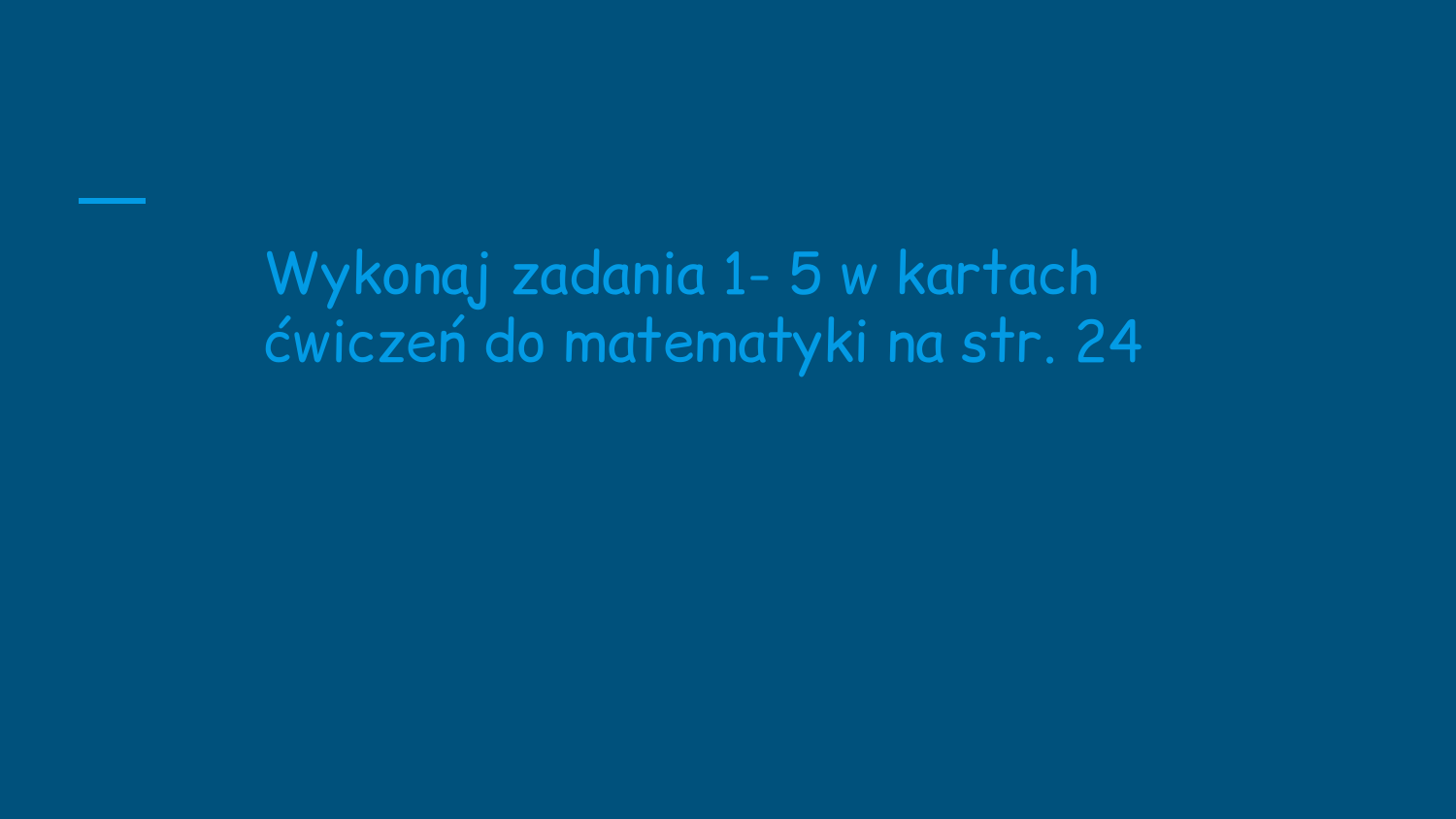

Wykonaj zadania 1- 5 w kartach ćwiczeń do matematyki na str. 24